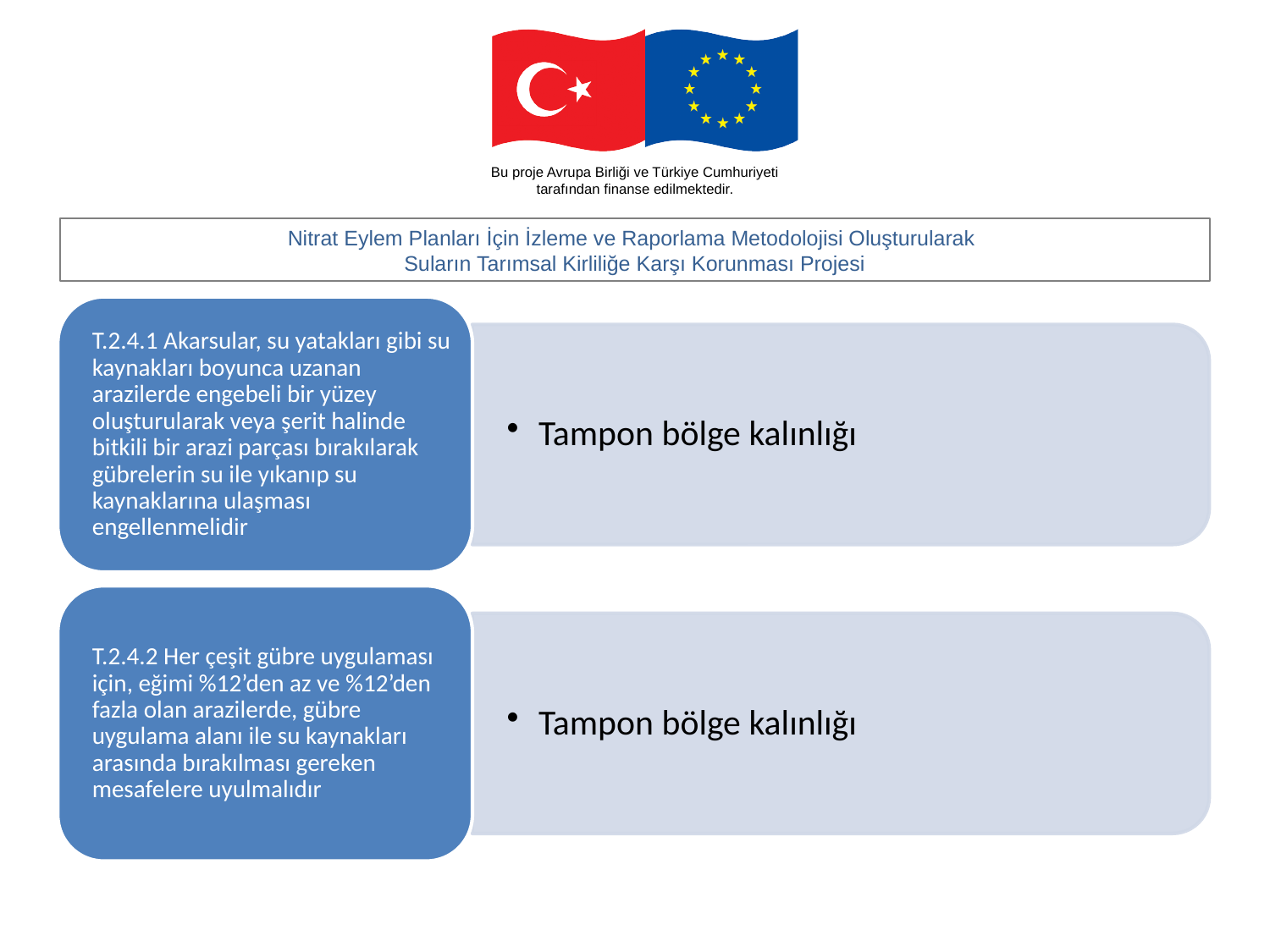

Tampon bölge kalınlığı
T.2.4.1 Akarsular, su yatakları gibi su kaynakları boyunca uzanan arazilerde engebeli bir yüzey oluşturularak veya şerit halinde bitkili bir arazi parçası bırakılarak gübrelerin su ile yıkanıp su kaynaklarına ulaşması engellenmelidir
Tampon bölge kalınlığı
T.2.4.2 Her çeşit gübre uygulaması için, eğimi %12’den az ve %12’den fazla olan arazilerde, gübre uygulama alanı ile su kaynakları arasında bırakılması gereken mesafelere uyulmalıdır